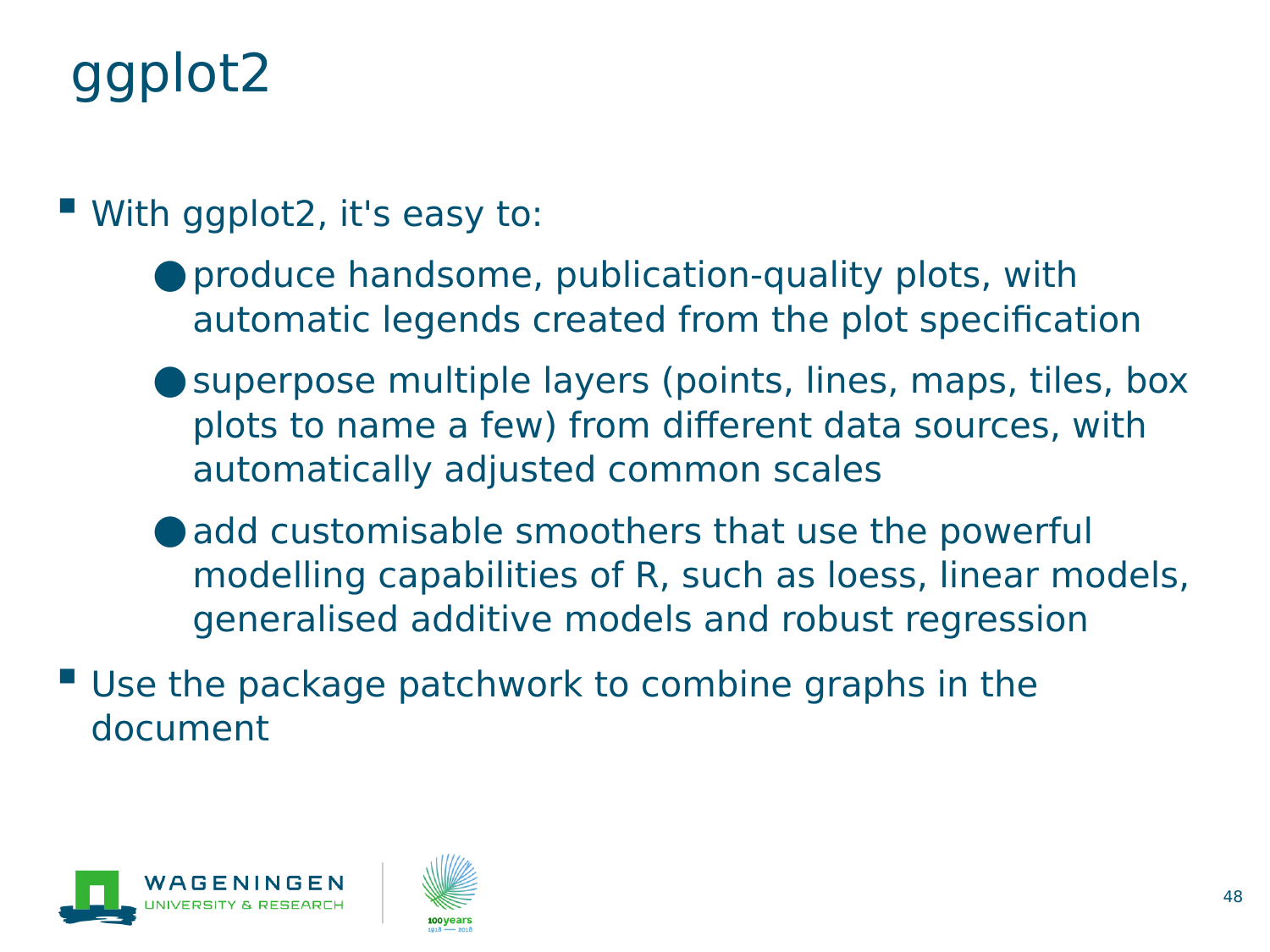

# ggplot2
With ggplot2, it's easy to:
produce handsome, publication-quality plots, with automatic legends created from the plot specification
superpose multiple layers (points, lines, maps, tiles, box plots to name a few) from different data sources, with automatically adjusted common scales
add customisable smoothers that use the powerful modelling capabilities of R, such as loess, linear models, generalised additive models and robust regression
Use the package patchwork to combine graphs in the document
48